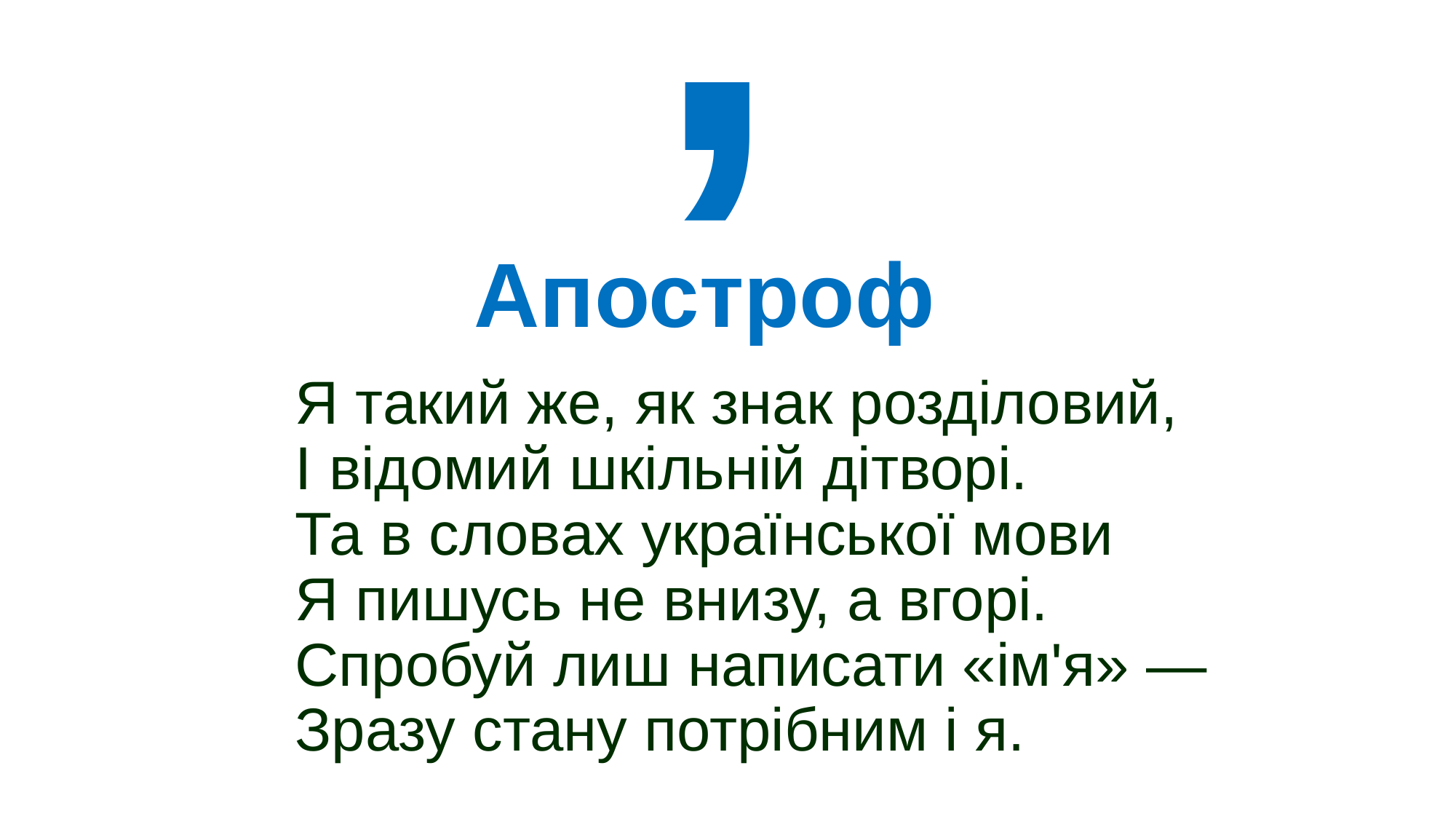

# , Апостроф

Я такий же, як знак розділовий, 
І відомий шкільній дітворі. 
Та в словах української мови 
Я пишусь не внизу, а вгорі. 
Спробуй лиш написати «ім'я» — 
Зразу стану потрібним і я.